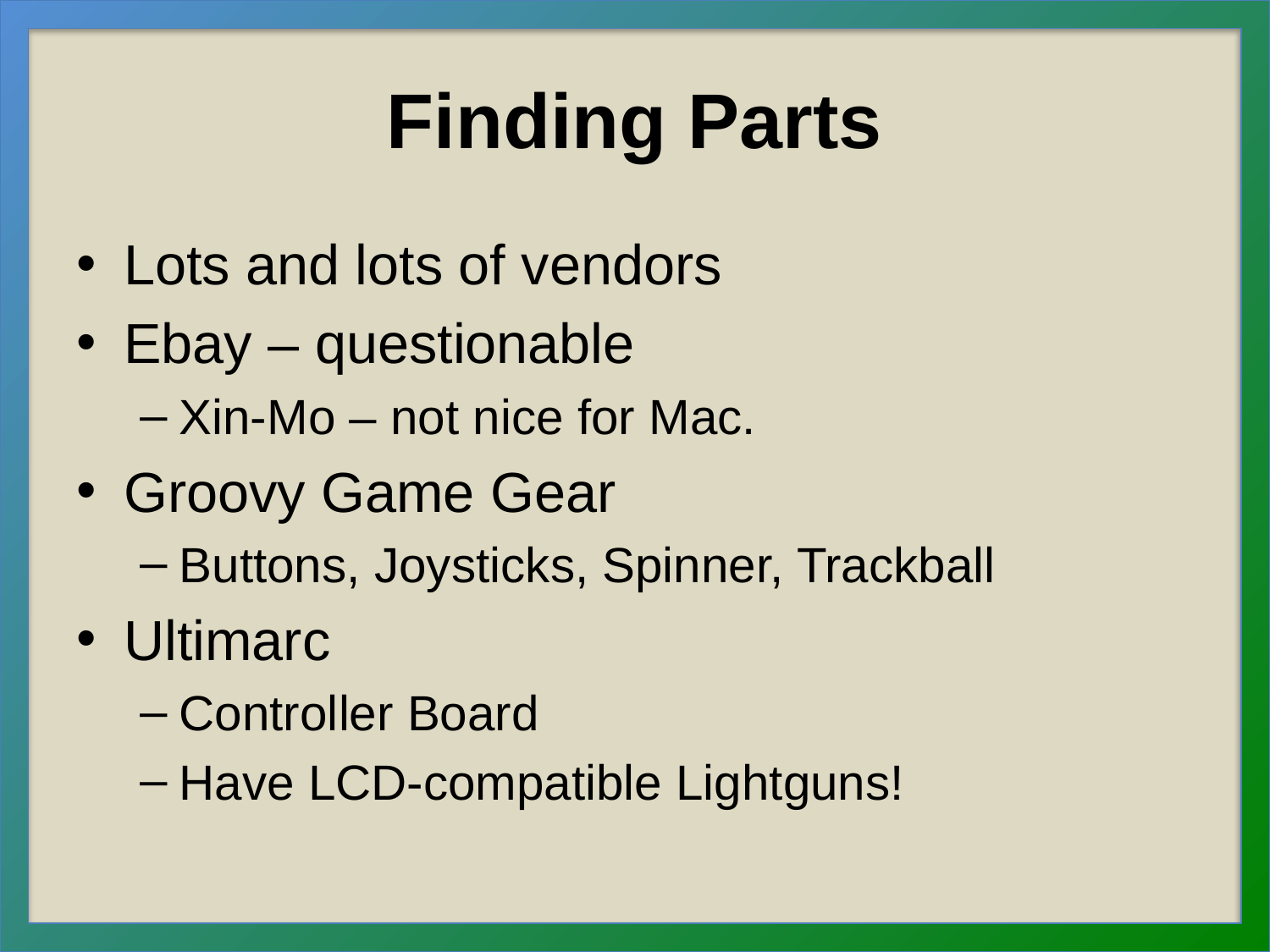

# Finding Parts
Lots and lots of vendors
Ebay – questionable
Xin-Mo – not nice for Mac.
Groovy Game Gear
Buttons, Joysticks, Spinner, Trackball
Ultimarc
Controller Board
Have LCD-compatible Lightguns!